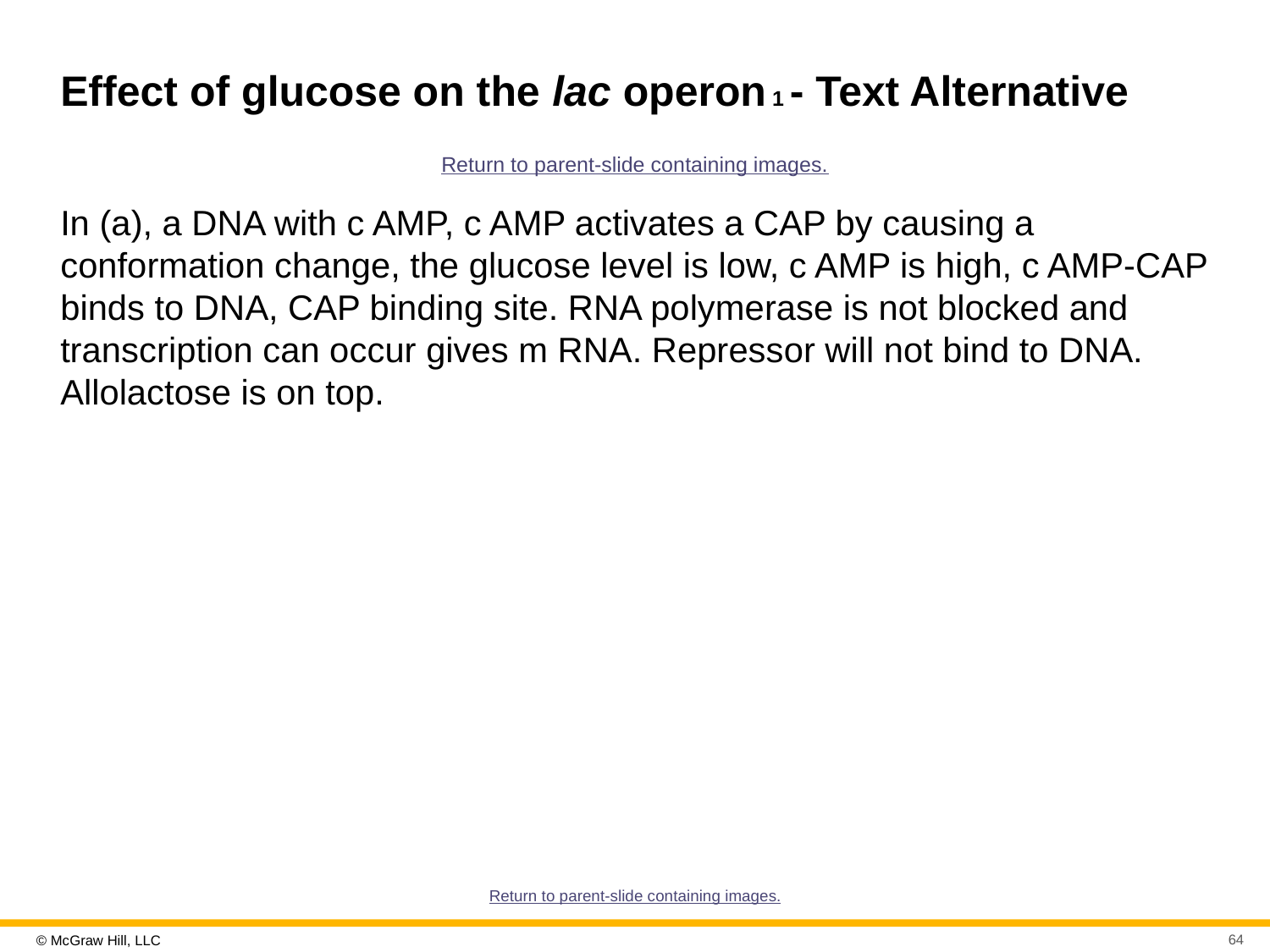

# Effect of glucose on the lac operon 1 - Text Alternative
Return to parent-slide containing images.
In (a), a DNA with c AMP, c AMP activates a CAP by causing a conformation change, the glucose level is low, c AMP is high, c AMP-CAP binds to DNA, CAP binding site. RNA polymerase is not blocked and transcription can occur gives m RNA. Repressor will not bind to DNA. Allolactose is on top.
Return to parent-slide containing images.
64